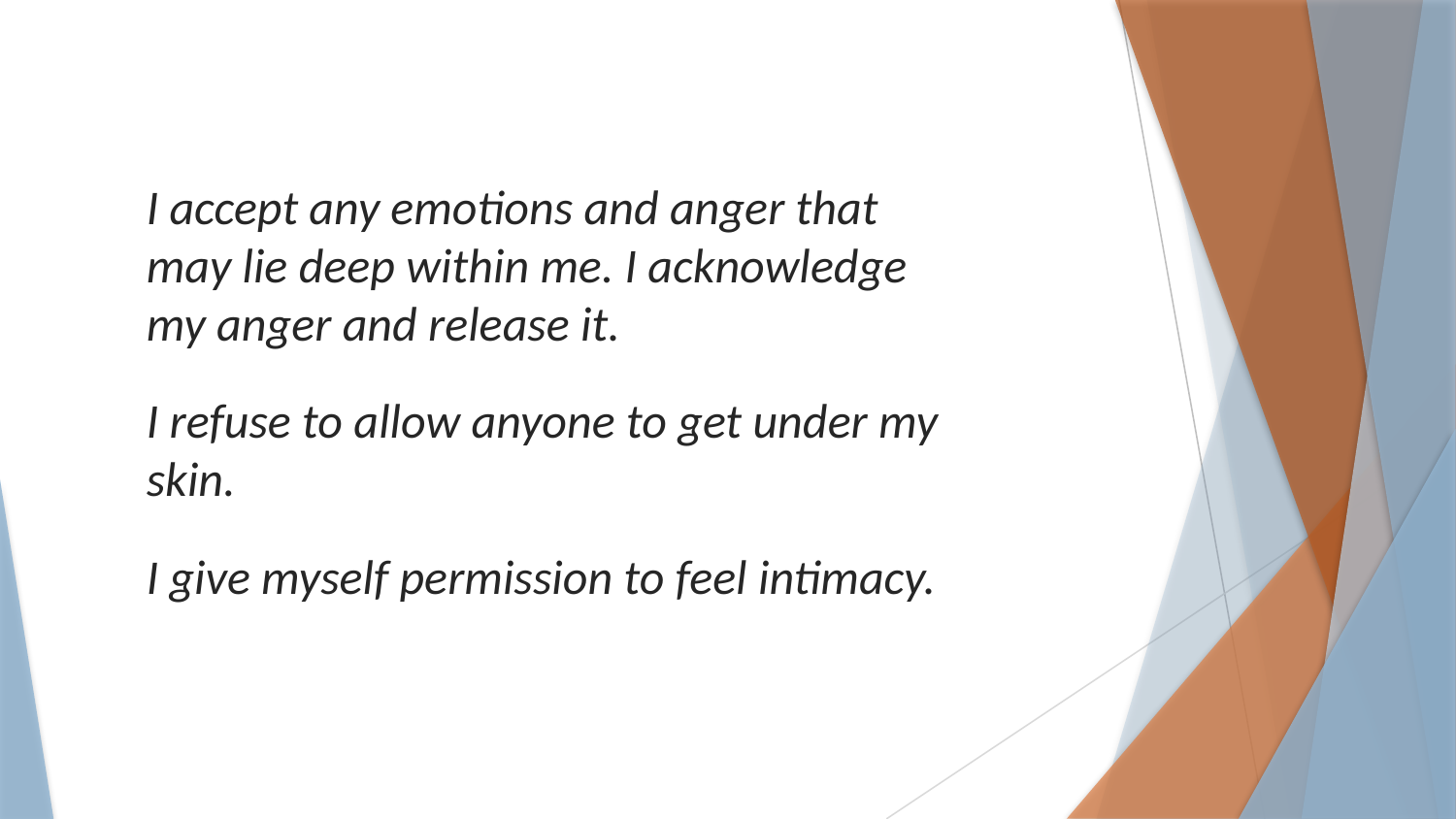

I accept any emotions and anger that may lie deep within me. I acknowledge my anger and release it.
I refuse to allow anyone to get under my skin.
I give myself permission to feel intimacy.